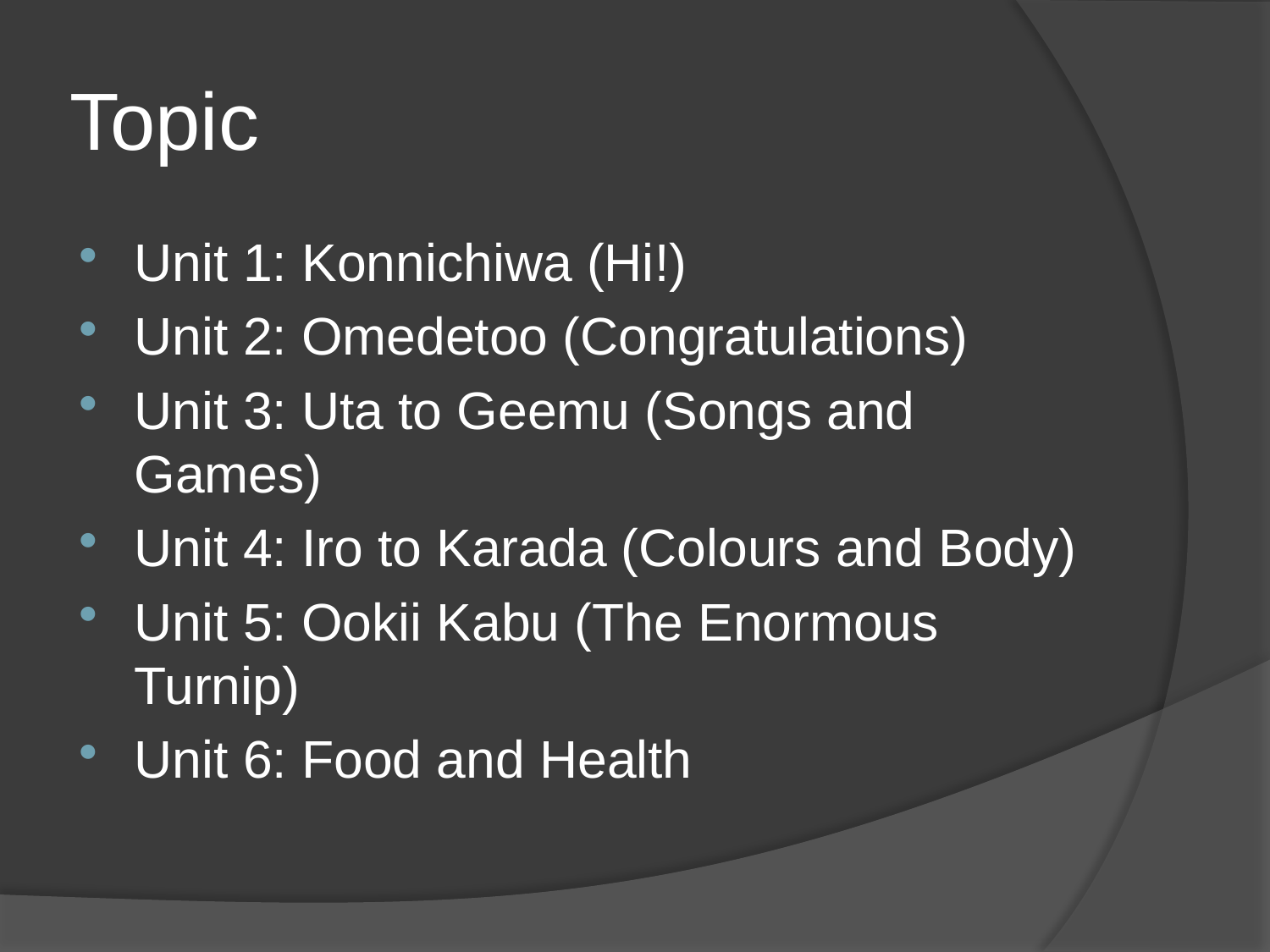

# Topic
Unit 1: Konnichiwa (Hi!)
Unit 2: Omedetoo (Congratulations)
Unit 3: Uta to Geemu (Songs and Games)
Unit 4: Iro to Karada (Colours and Body)
Unit 5: Ookii Kabu (The Enormous Turnip)
Unit 6: Food and Health